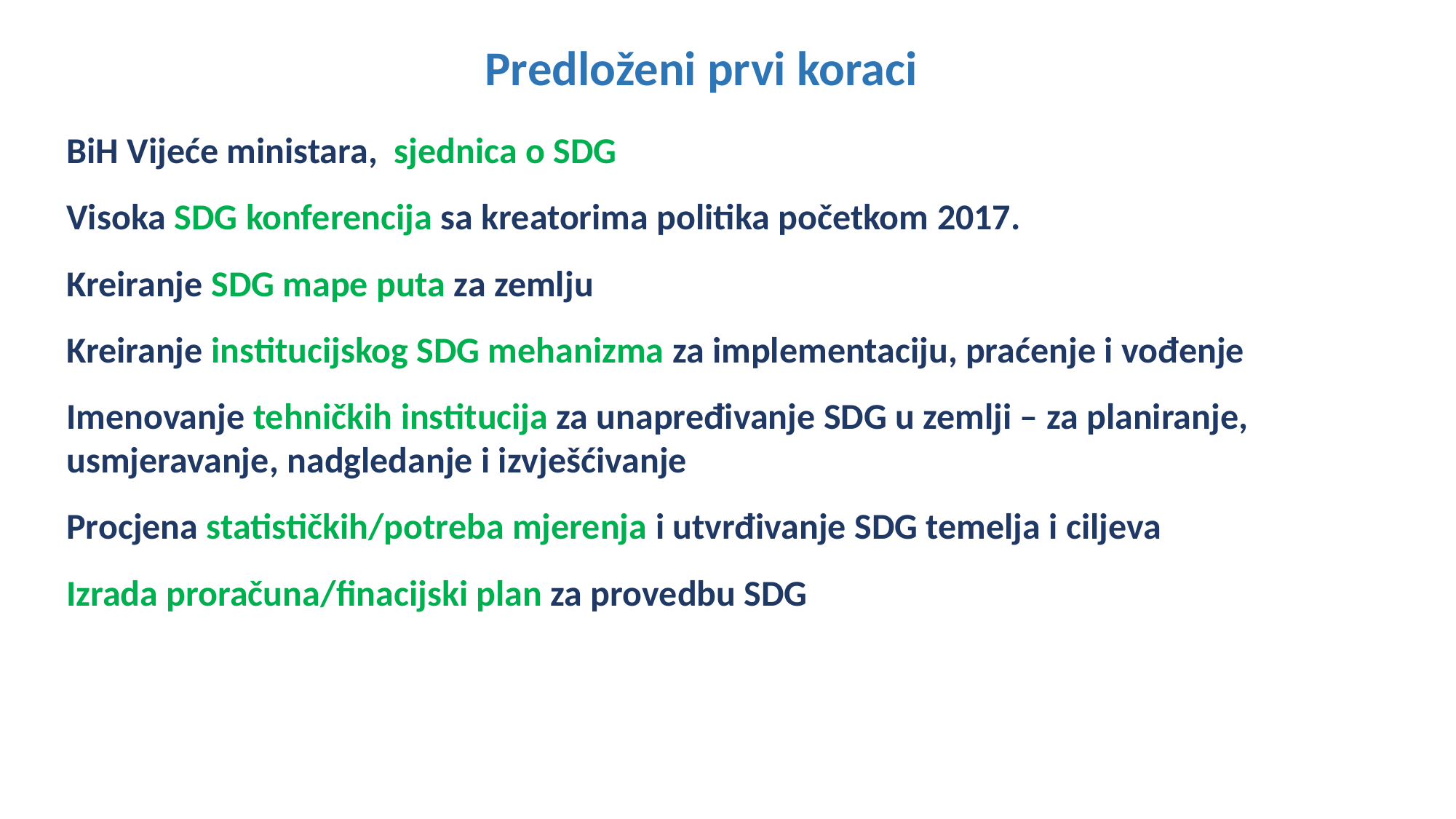

Predloženi prvi koraci
BiH Vijeće ministara,  sjednica o SDG
Visoka SDG konferencija sa kreatorima politika početkom 2017.
Kreiranje SDG mape puta za zemlju
Kreiranje institucijskog SDG mehanizma za implementaciju, praćenje i vođenje
Imenovanje tehničkih institucija za unapređivanje SDG u zemlji – za planiranje, usmjeravanje, nadgledanje i izvješćivanje
Procjena statističkih/potreba mjerenja i utvrđivanje SDG temelja i ciljeva
Izrada proračuna/finacijski plan za provedbu SDG